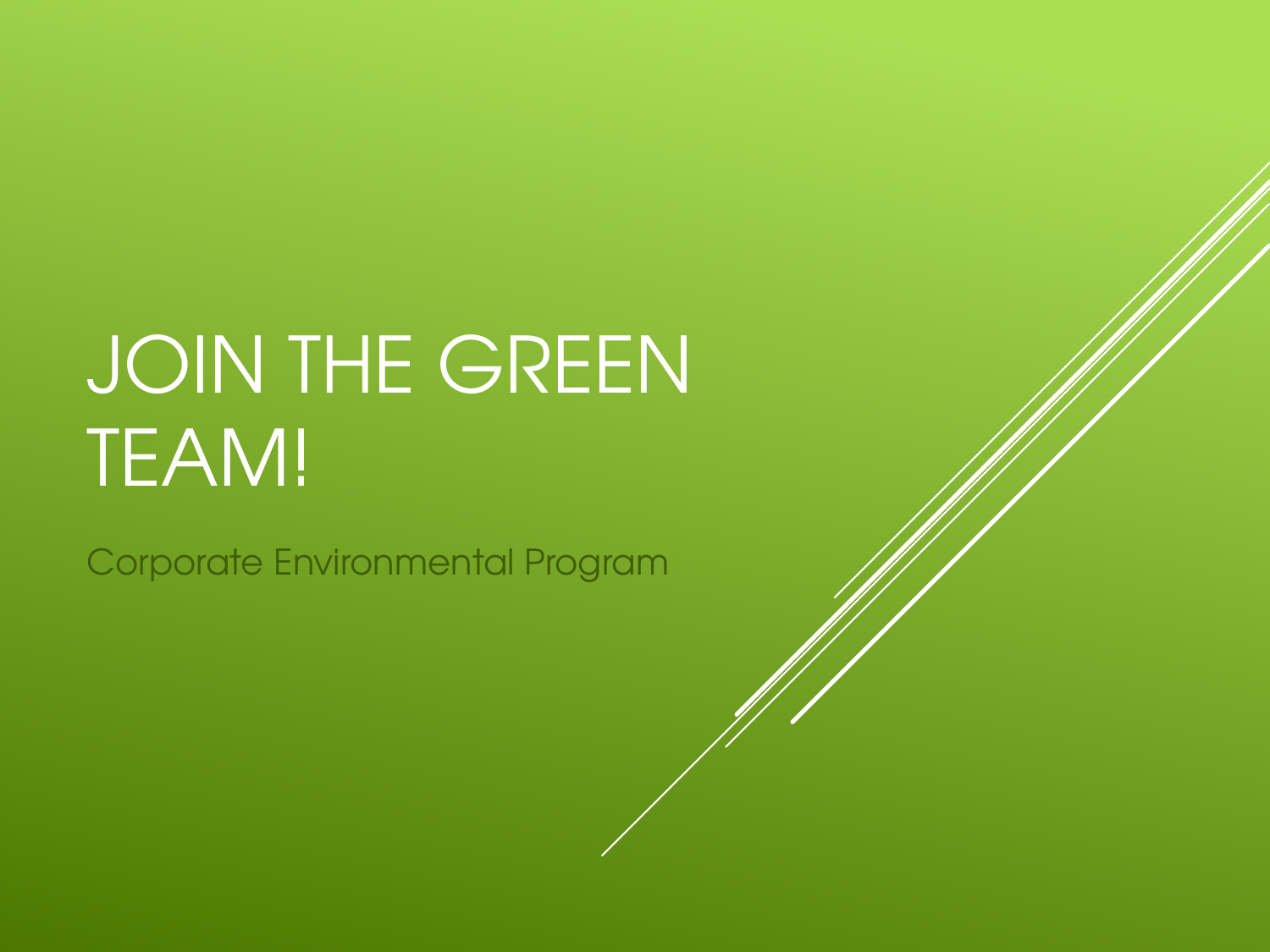

# Join the Green Team!
Corporate Environmental Program